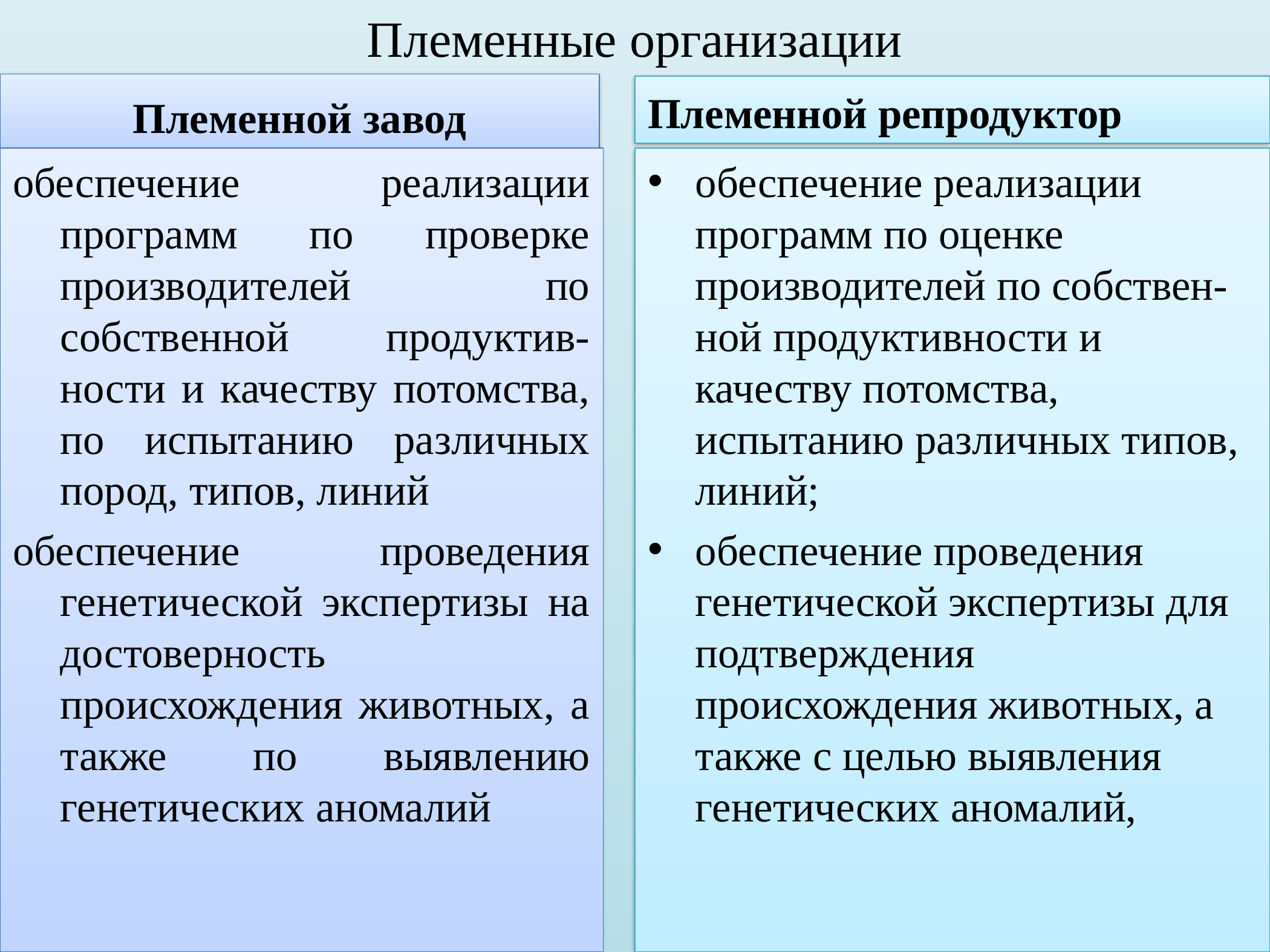

# Племенные организации
Племенной завод
Племенной репродуктор
обеспечение реализации программ по проверке производителей по собственной продуктив-ности и качеству потомства, по испытанию различных пород, типов, линий
обеспечение проведения генетической экспертизы на достоверность происхождения животных, а также по выявлению генетических аномалий
обеспечение реализации программ по оценке производителей по собствен-ной продуктивности и качеству потомства, испытанию различных типов, линий;
обеспечение проведения генетической экспертизы для подтверждения происхождения животных, а также с целью выявления генетических аномалий,